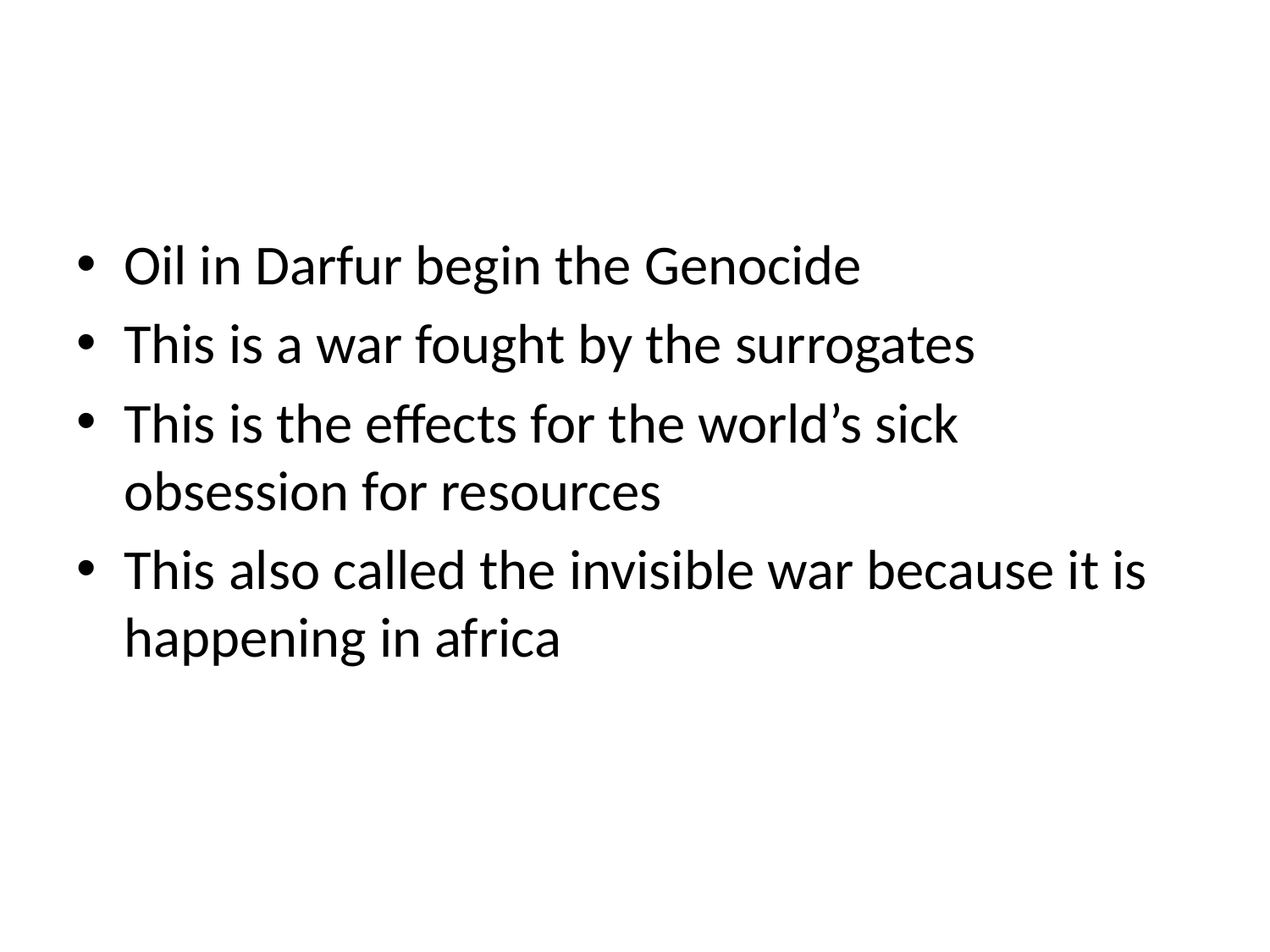

#
Oil in Darfur begin the Genocide
This is a war fought by the surrogates
This is the effects for the world’s sick obsession for resources
This also called the invisible war because it is happening in africa